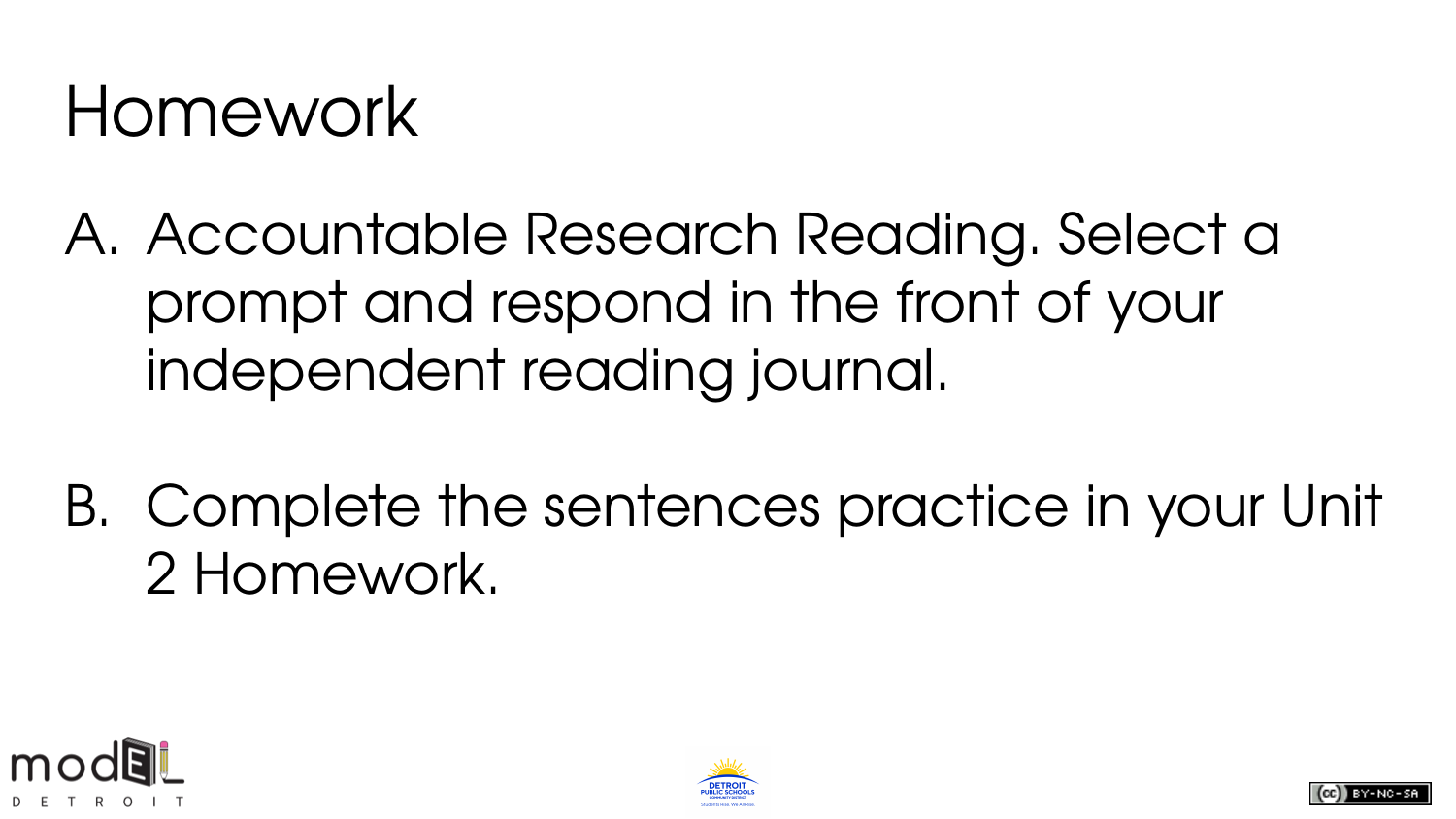

# Homework
Accountable Research Reading. Select a prompt and respond in the front of your independent reading journal.

Complete the sentences practice in your Unit 2 Homework.